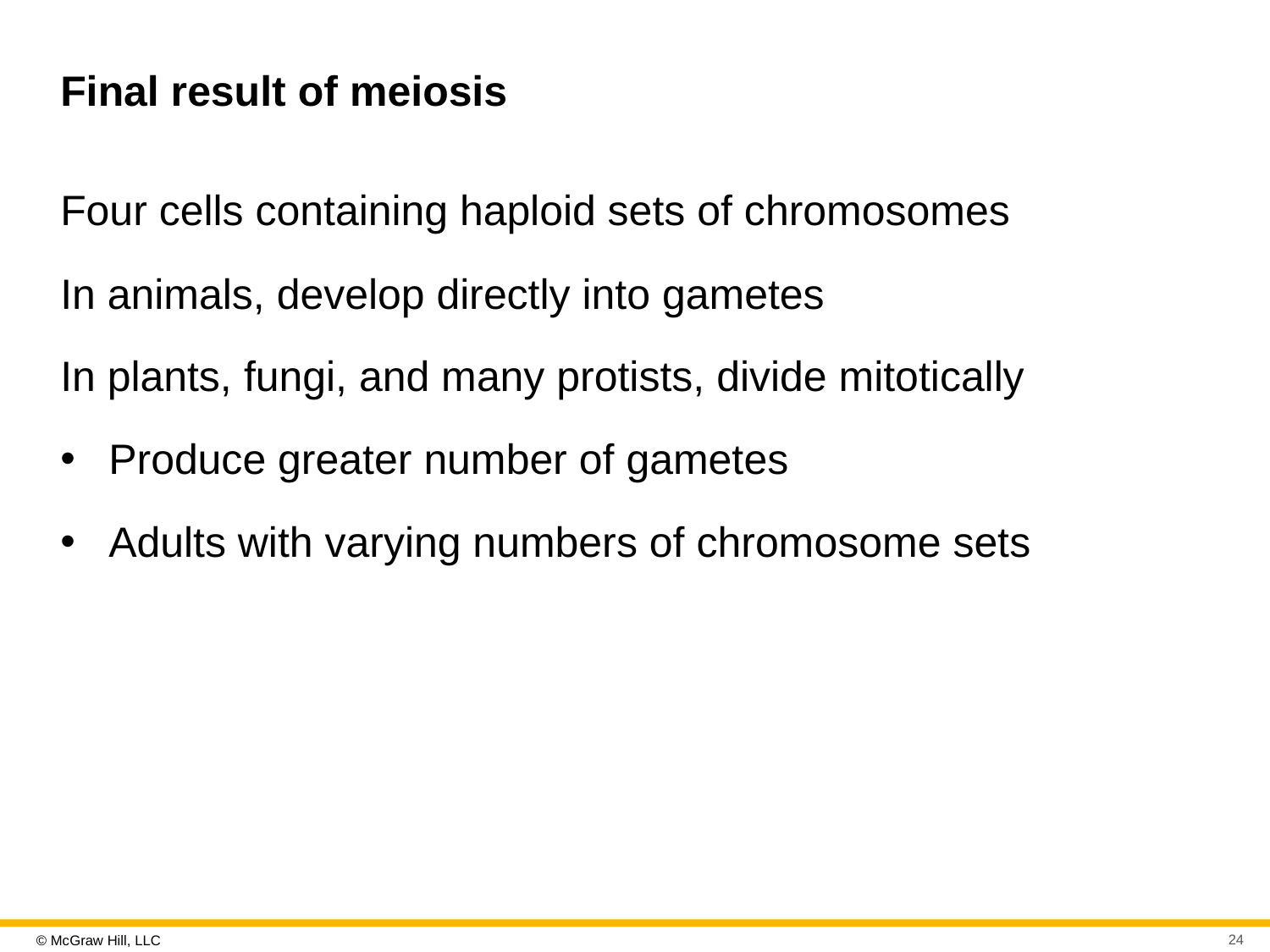

# Final result of meiosis
Four cells containing haploid sets of chromosomes
In animals, develop directly into gametes
In plants, fungi, and many protists, divide mitotically
Produce greater number of gametes
Adults with varying numbers of chromosome sets
24